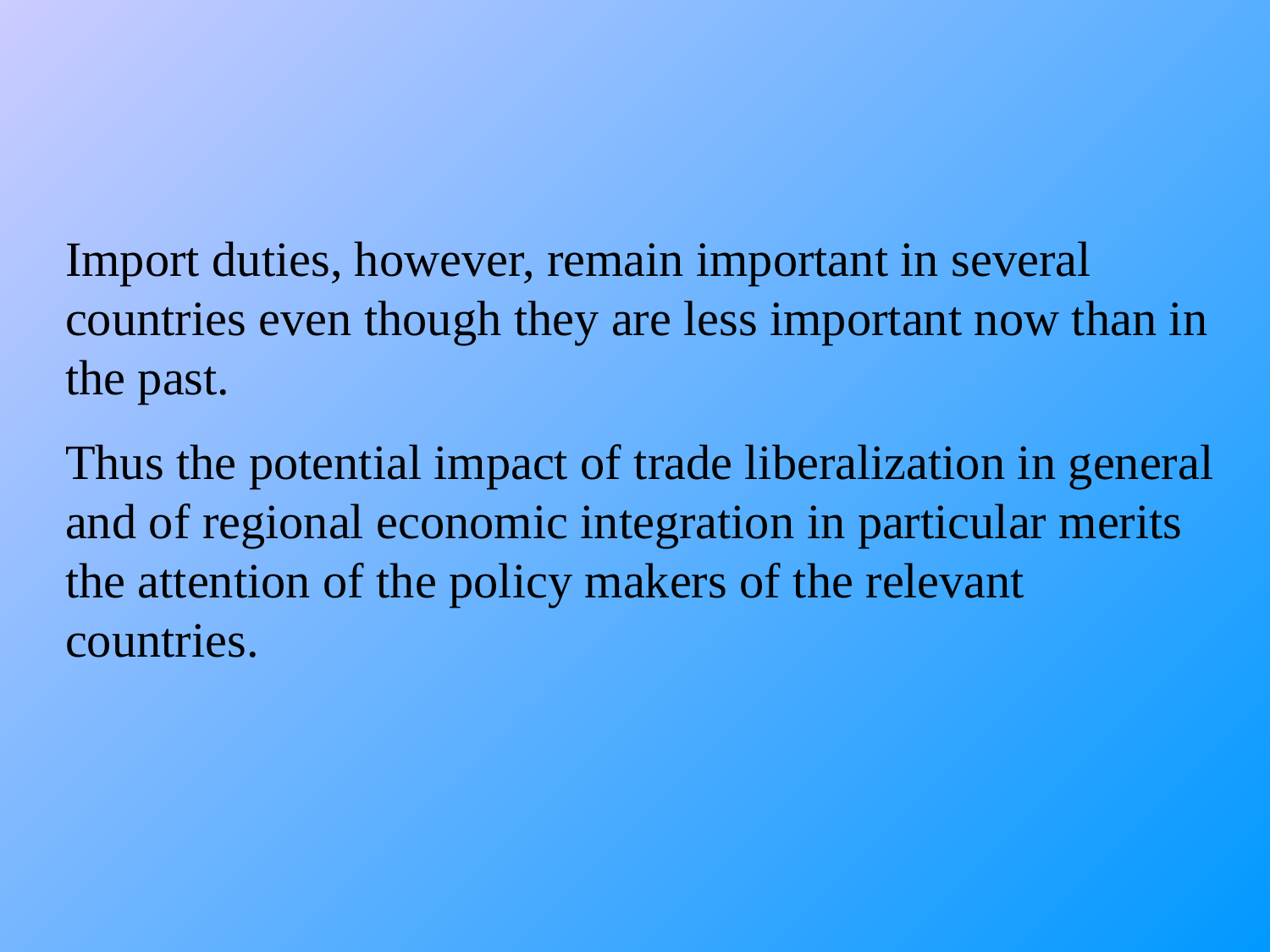

Import duties, however, remain important in several countries even though they are less important now than in the past.
Thus the potential impact of trade liberalization in general and of regional economic integration in particular merits the attention of the policy makers of the relevant countries.